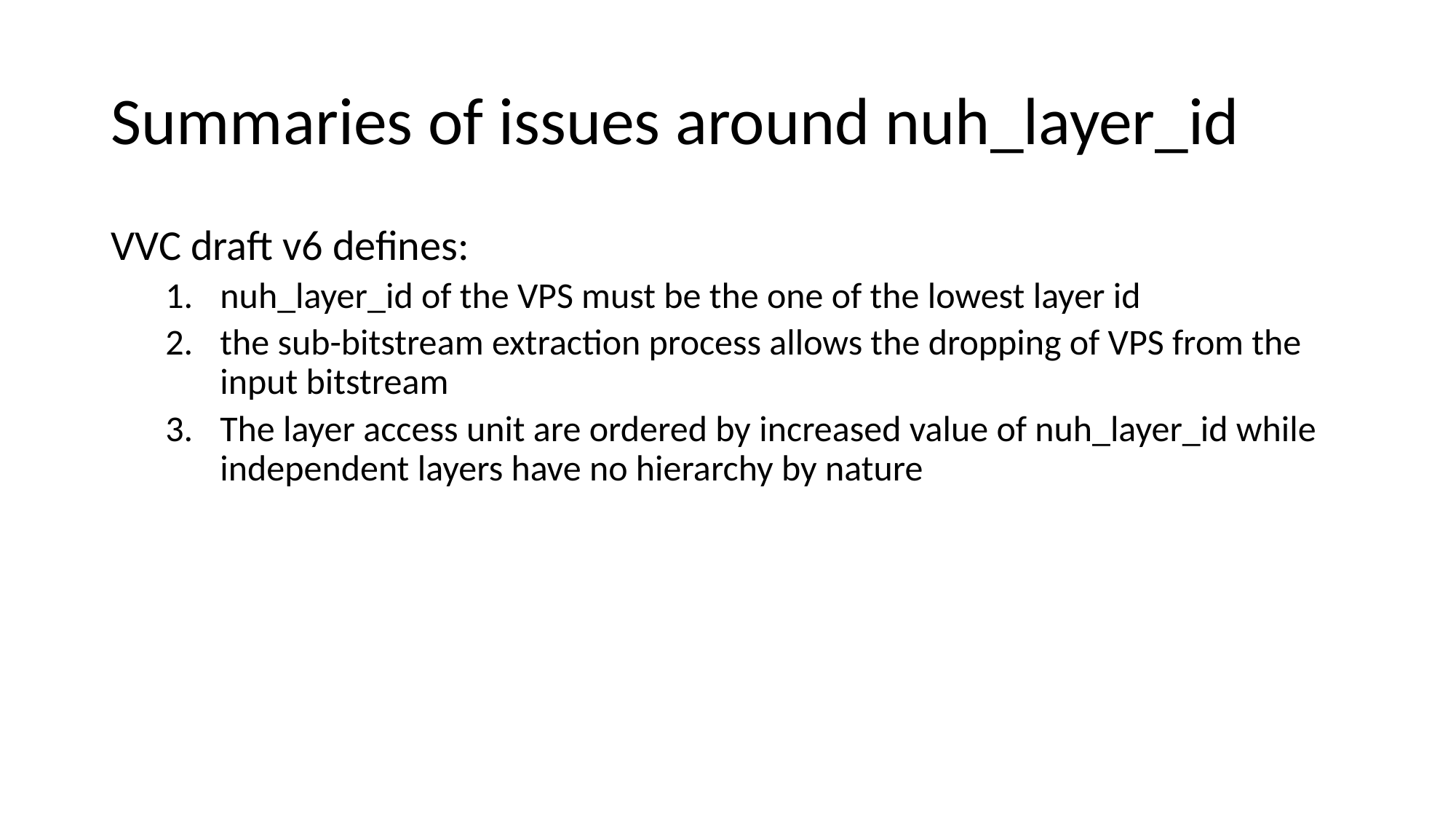

# Summaries of issues around nuh_layer_id
VVC draft v6 defines:
nuh_layer_id of the VPS must be the one of the lowest layer id
the sub-bitstream extraction process allows the dropping of VPS from the input bitstream
The layer access unit are ordered by increased value of nuh_layer_id while independent layers have no hierarchy by nature